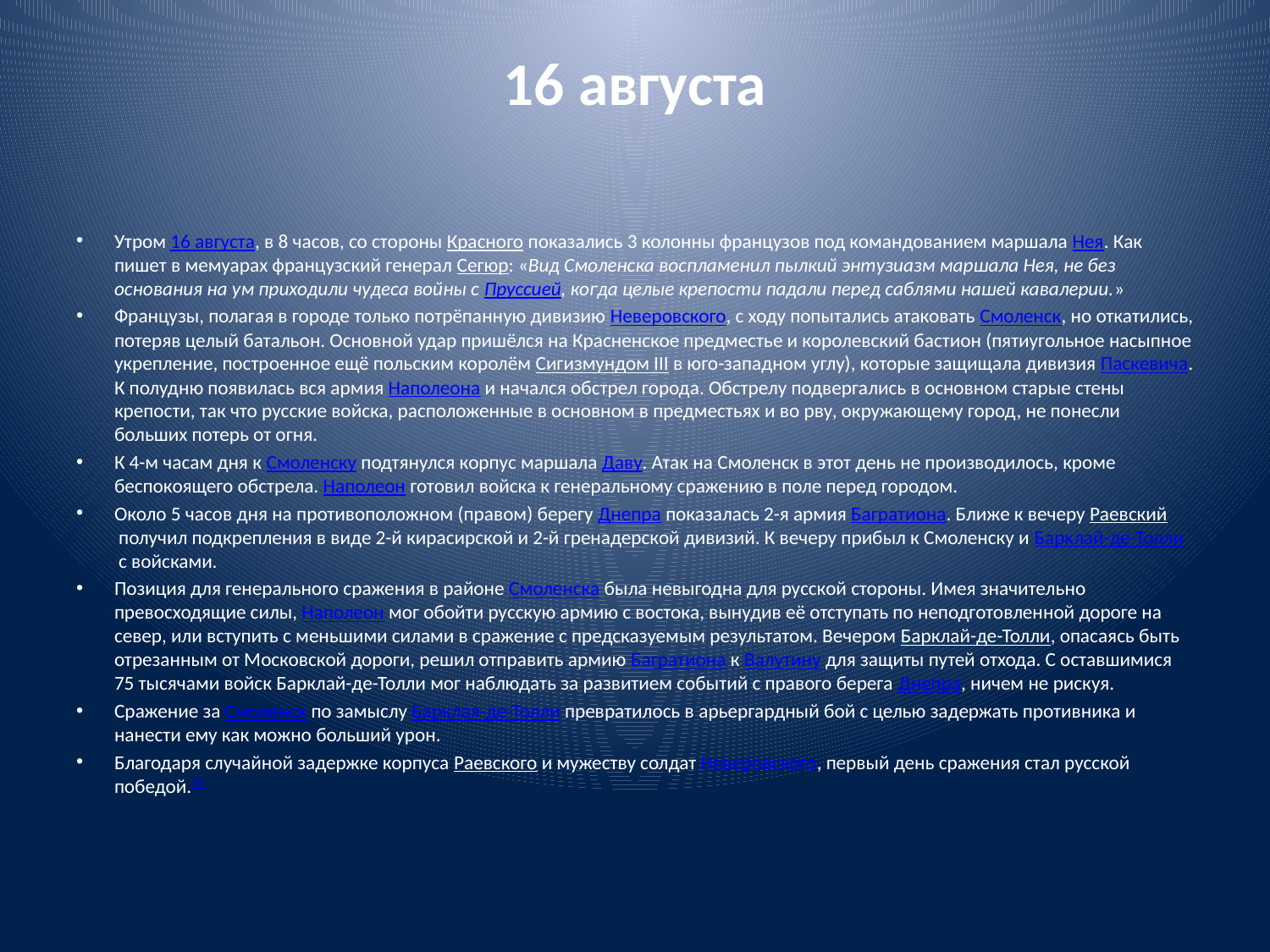

# 16 августа
Утром 16 августа, в 8 часов, со стороны Красного показались 3 колонны французов под командованием маршала Нея. Как пишет в мемуарах французский генерал Сегюр: «Вид Смоленска воспламенил пылкий энтузиазм маршала Нея, не без основания на ум приходили чудеса войны с Пруссией, когда целые крепости падали перед саблями нашей кавалерии.»
Французы, полагая в городе только потрёпанную дивизию Неверовского, с ходу попытались атаковать Смоленск, но откатились, потеряв целый батальон. Основной удар пришёлся на Красненское предместье и королевский бастион (пятиугольное насыпное укрепление, построенное ещё польским королём Сигизмундом III в юго-западном углу), которые защищала дивизия Паскевича. К полудню появилась вся армия Наполеона и начался обстрел города. Обстрелу подвергались в основном старые стены крепости, так что русские войска, расположенные в основном в предместьях и во рву, окружающему город, не понесли больших потерь от огня.
К 4-м часам дня к Смоленску подтянулся корпус маршала Даву. Атак на Смоленск в этот день не производилось, кроме беспокоящего обстрела. Наполеон готовил войска к генеральному сражению в поле перед городом.
Около 5 часов дня на противоположном (правом) берегу Днепра показалась 2-я армия Багратиона. Ближе к вечеру Раевский получил подкрепления в виде 2-й кирасирской и 2-й гренадерской дивизий. К вечеру прибыл к Смоленску и Барклай-де-Толли с войсками.
Позиция для генерального сражения в районе Смоленска была невыгодна для русской стороны. Имея значительно превосходящие силы, Наполеон мог обойти русскую армию с востока, вынудив её отступать по неподготовленной дороге на север, или вступить с меньшими силами в сражение с предсказуемым результатом. Вечером Барклай-де-Толли, опасаясь быть отрезанным от Московской дороги, решил отправить армию Багратиона к Валутину для защиты путей отхода. С оставшимися 75 тысячами войск Барклай-де-Толли мог наблюдать за развитием событий с правого берега Днепра, ничем не рискуя.
Сражение за Смоленск по замыслу Барклая-де-Толли превратилось в арьергардный бой с целью задержать противника и нанести ему как можно больший урон.
Благодаря случайной задержке корпуса Раевского и мужеству солдат Неверовского, первый день сражения стал русской победой.[9]